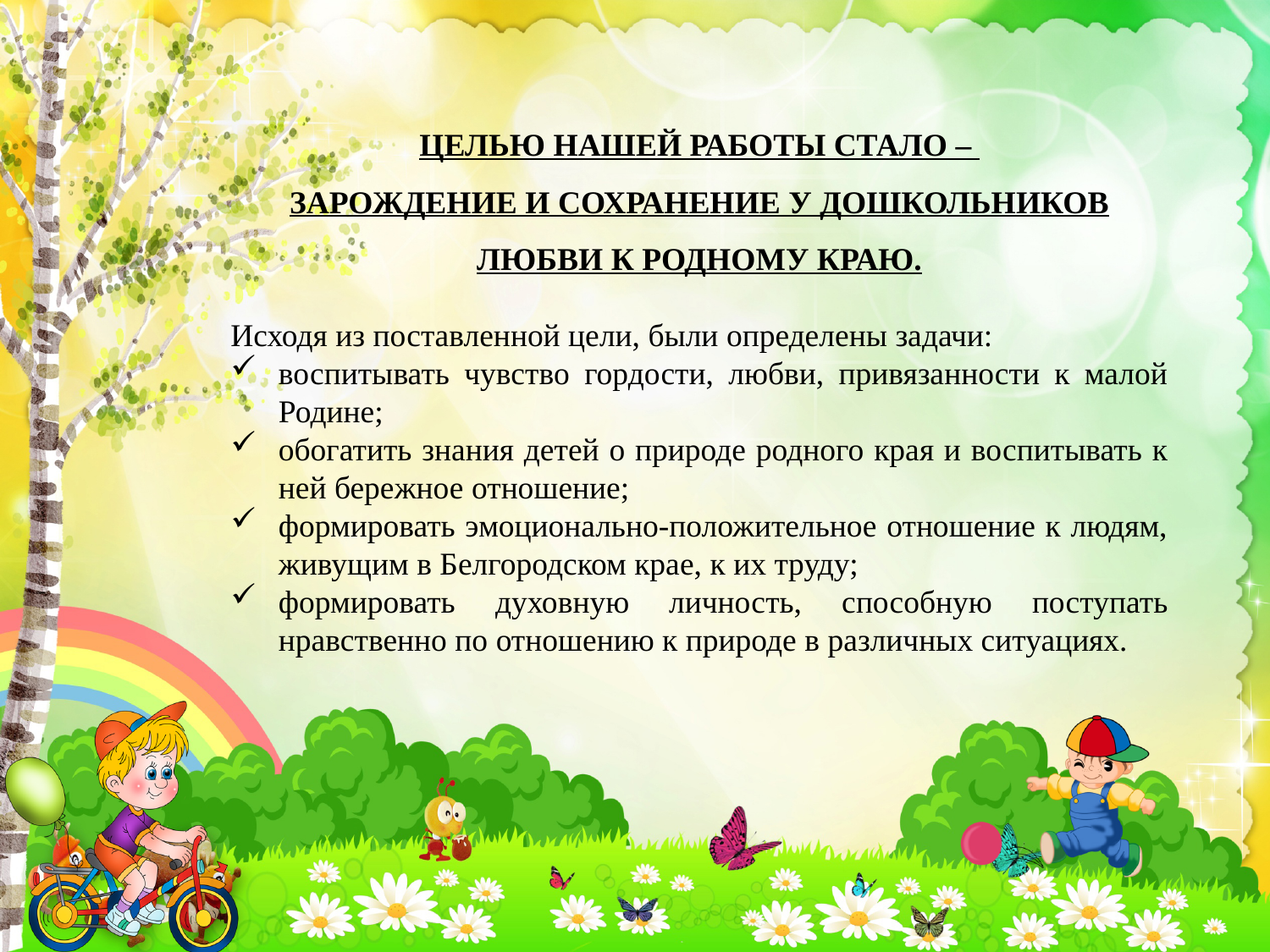

ЦЕЛЬЮ НАШЕЙ РАБОТЫ СТАЛО –
ЗАРОЖДЕНИЕ И СОХРАНЕНИЕ У ДОШКОЛЬНИКОВ ЛЮБВИ К РОДНОМУ КРАЮ.

Исходя из поставленной цели, были определены задачи:
воспитывать чувство гордости, любви, привязанности к малой Родине;
обогатить знания детей о природе родного края и воспитывать к ней бережное отношение;
формировать эмоционально-положительное отношение к людям, живущим в Белгородском крае, к их труду;
формировать духовную личность, способную поступать нравственно по отношению к природе в различных ситуациях.